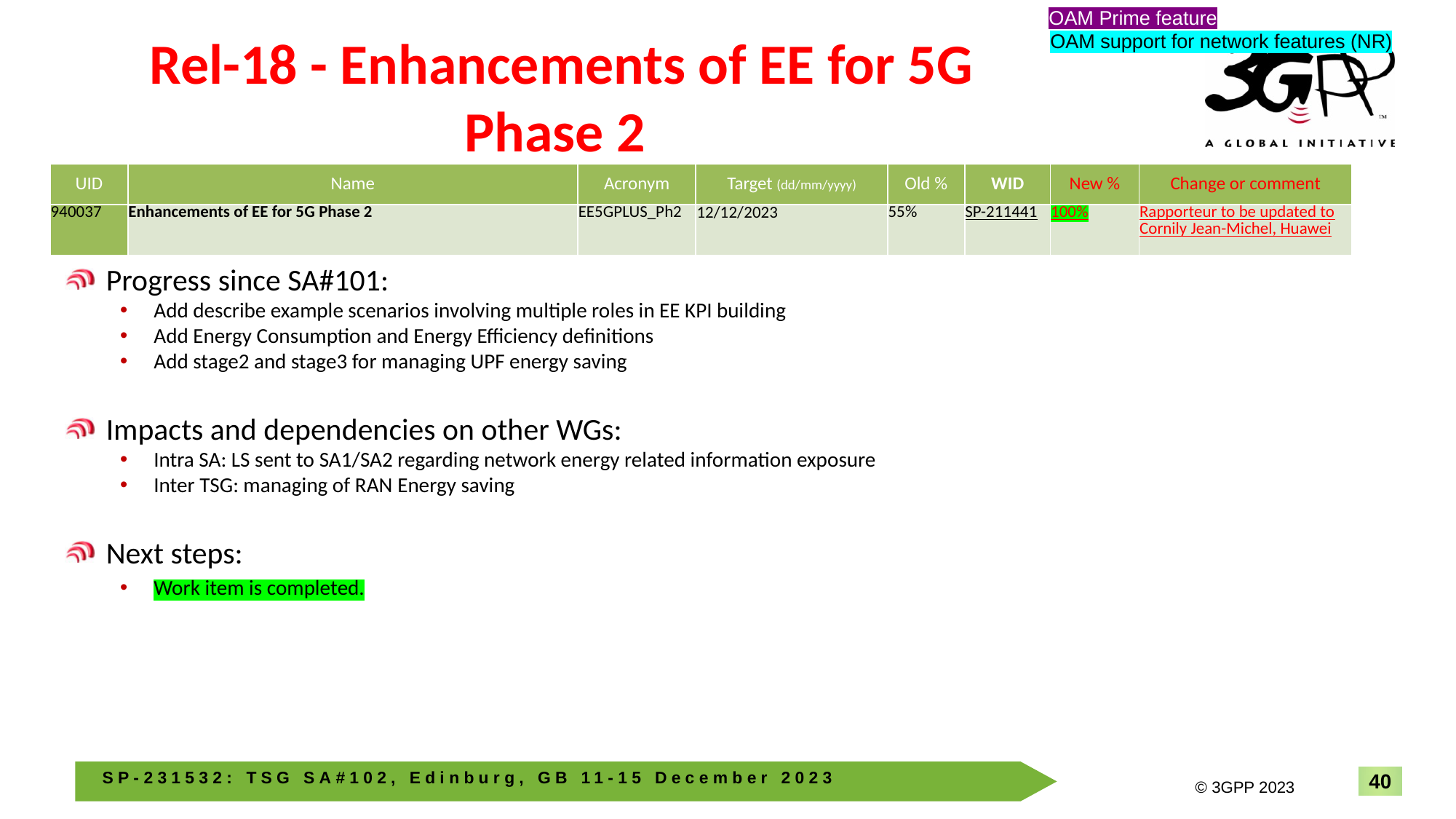

OAM Prime feature
OAM support for network features (NR)
# Rel-18 - Enhancements of EE for 5G Phase 2
| UID | Name | Acronym | Target (dd/mm/yyyy) | Old % | WID | New % | Change or comment |
| --- | --- | --- | --- | --- | --- | --- | --- |
| 940037 | Enhancements of EE for 5G Phase 2 | EE5GPLUS\_Ph2 | 12/12/2023 | 55% | SP-211441 | 100% | Rapporteur to be updated to Cornily Jean-Michel, Huawei |
Progress since SA#101:
Add describe example scenarios involving multiple roles in EE KPI building
Add Energy Consumption and Energy Efficiency definitions
Add stage2 and stage3 for managing UPF energy saving

Impacts and dependencies on other WGs:
Intra SA: LS sent to SA1/SA2 regarding network energy related information exposure
Inter TSG: managing of RAN Energy saving

Next steps:
Work item is completed.